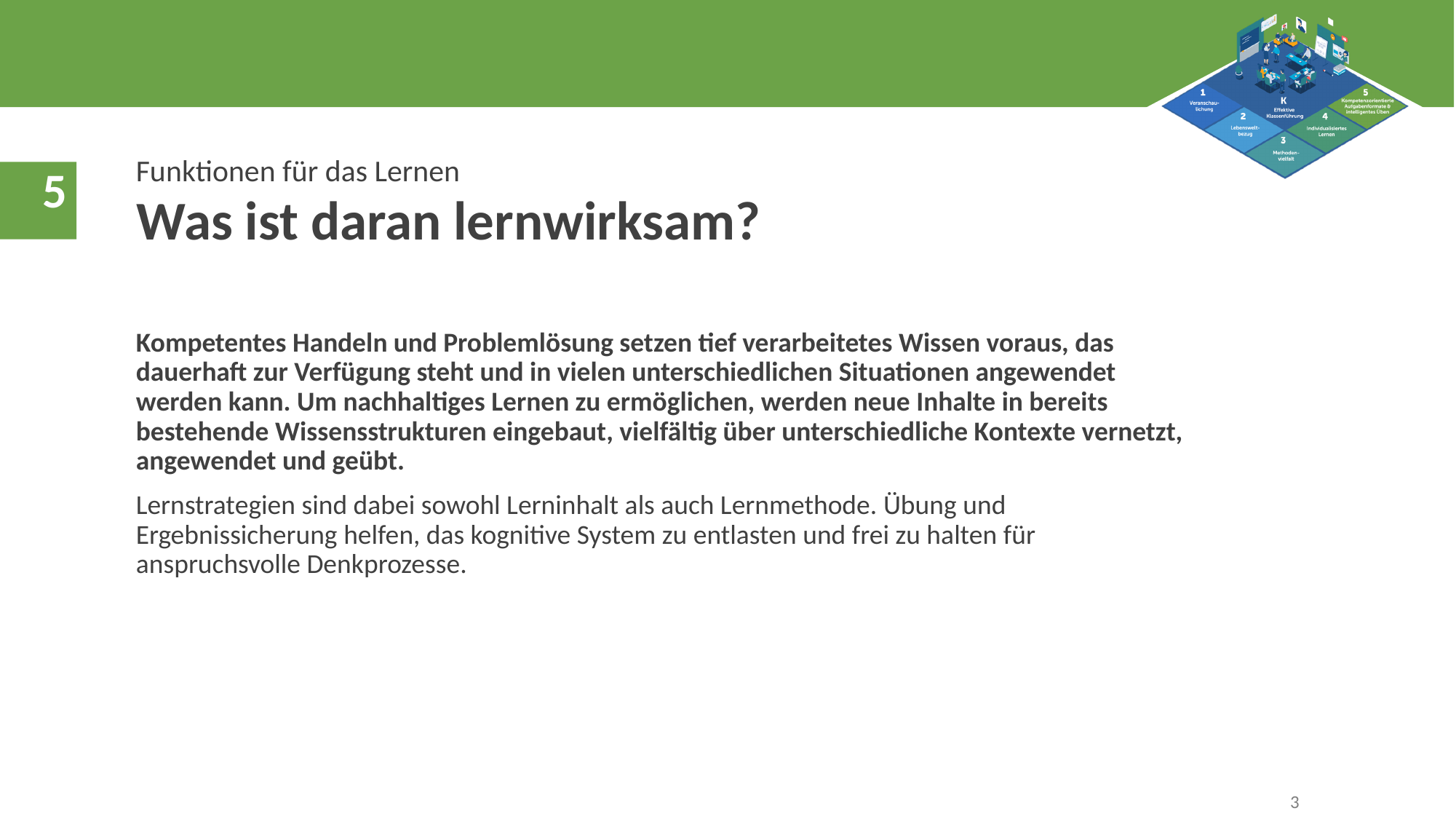

Funktionen für das Lernen
Was ist daran lernwirksam?
Kompetentes Handeln und Problemlösung setzen tief verarbeitetes Wissen voraus, das dauerhaft zur Verfügung steht und in vielen unterschiedlichen Situationen angewendet werden kann. Um nachhaltiges Lernen zu ermöglichen, werden neue Inhalte in bereits bestehende Wissensstrukturen eingebaut, vielfältig über unterschiedliche Kontexte vernetzt, angewendet und geübt.
Lernstrategien sind dabei sowohl Lerninhalt als auch Lernmethode. Übung und Ergebnissicherung helfen, das kognitive System zu entlasten und frei zu halten für anspruchsvolle Denkprozesse.

3